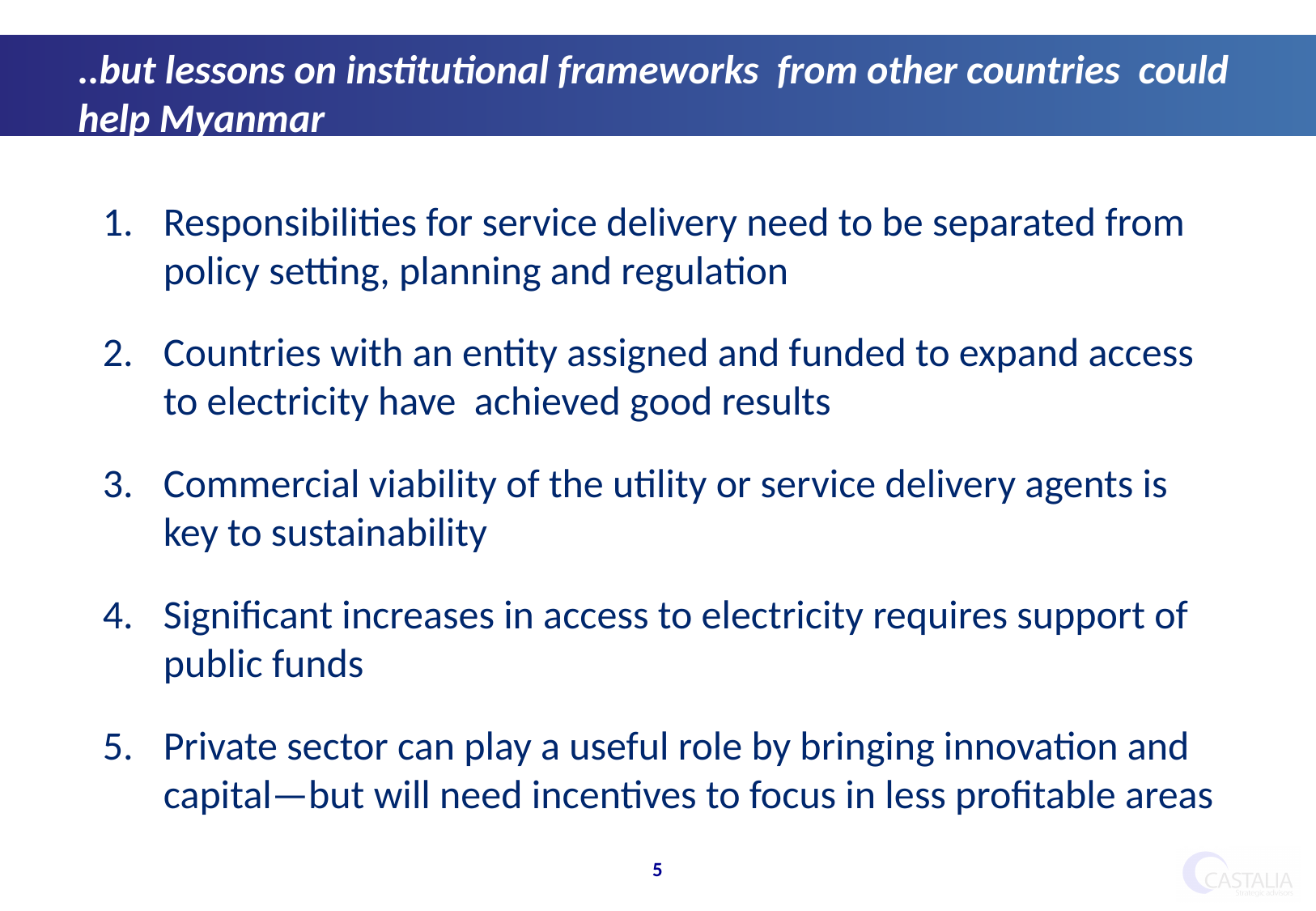

..but lessons on institutional frameworks  from other countries  could help Myanmar
Responsibilities for service delivery need to be separated from policy setting, planning and regulation
Countries with an entity assigned and funded to expand access to electricity have  achieved good results
Commercial viability of the utility or service delivery agents is key to sustainability
Significant increases in access to electricity requires support of public funds
Private sector can play a useful role by bringing innovation and capital—but will need incentives to focus in less profitable areas
5